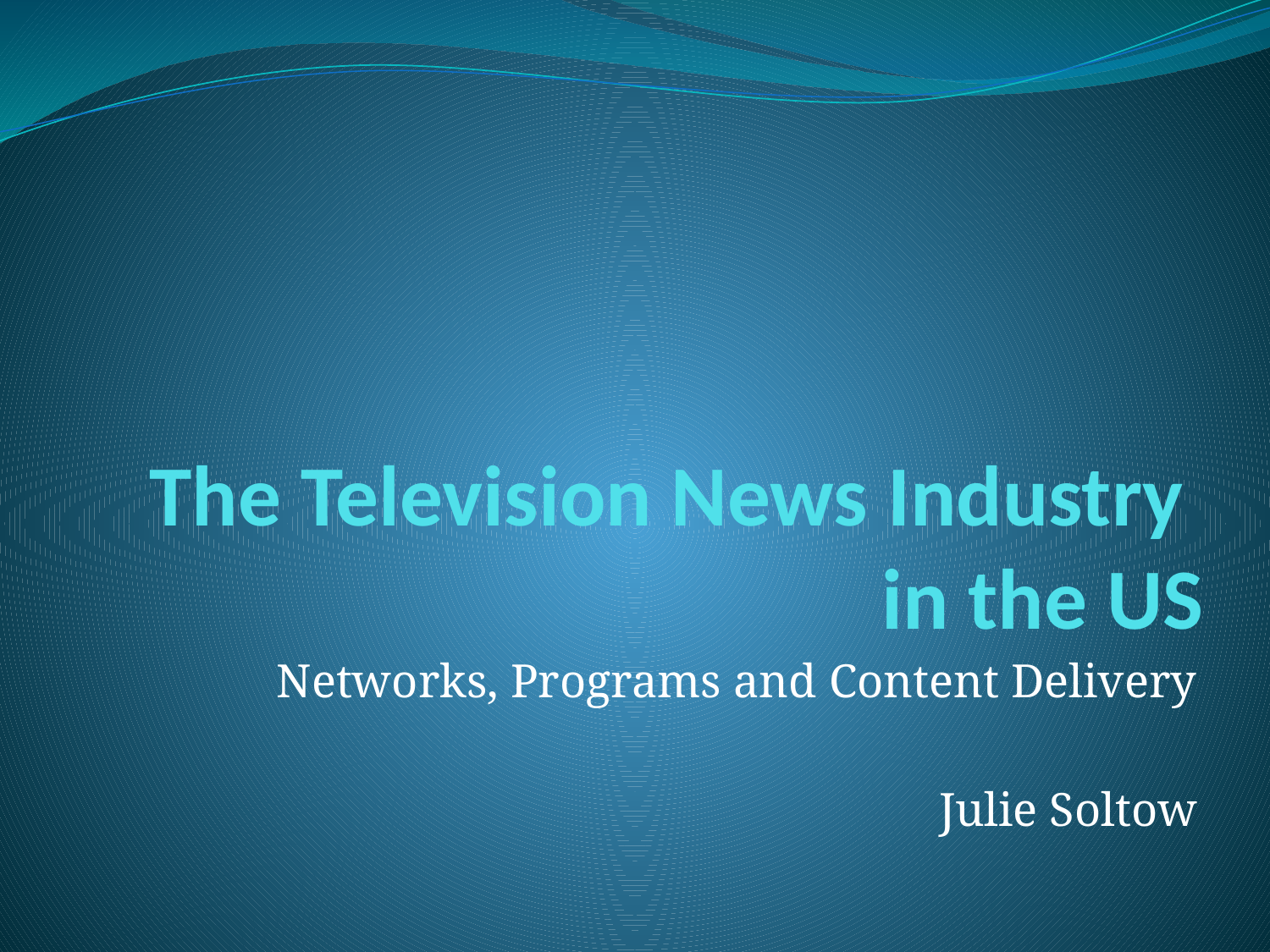

# The Television News Industry in the US
 Networks, Programs and Content Delivery

Julie Soltow